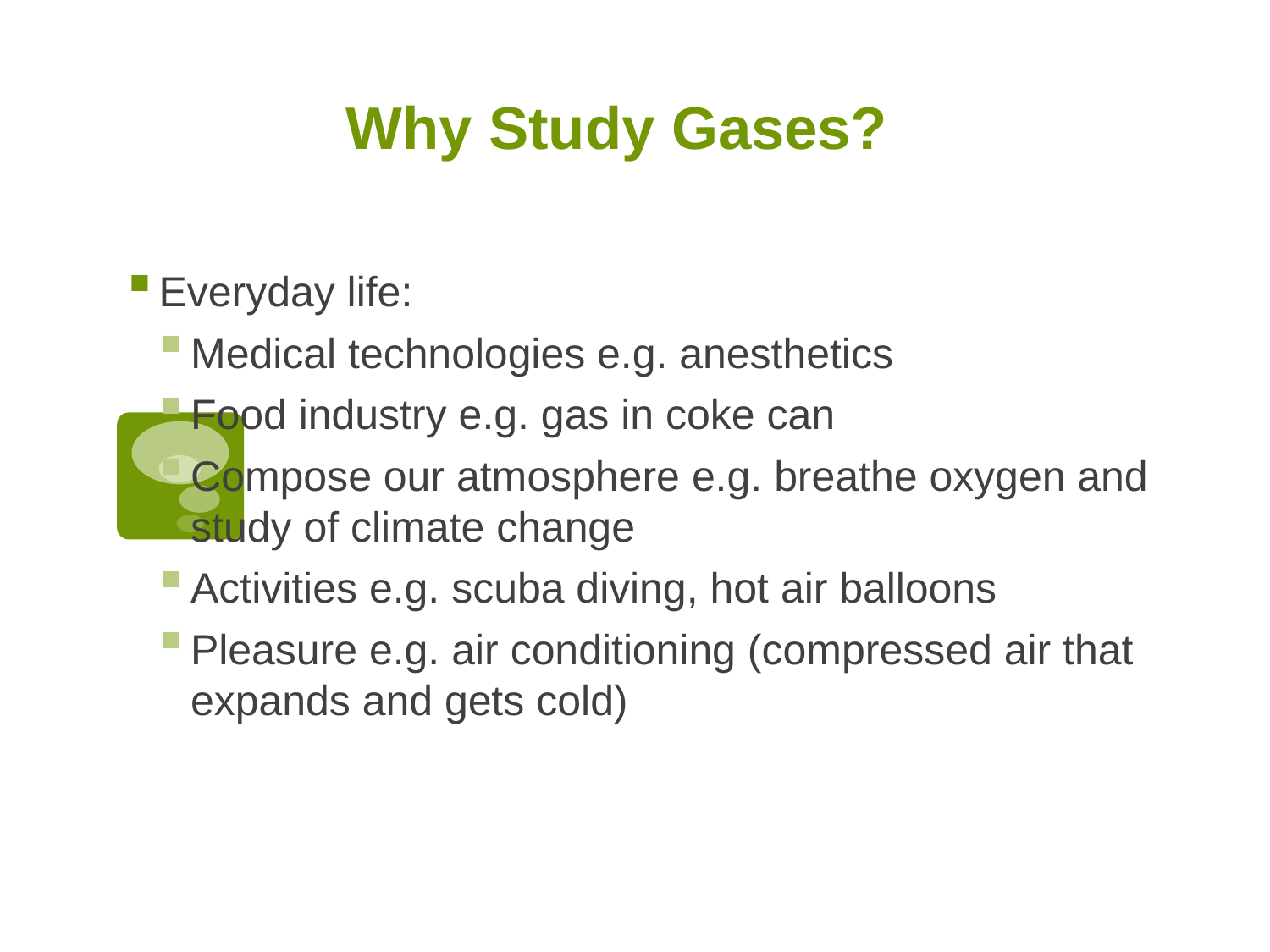

# Why Study Gases?

Everyday life:
Medical technologies e.g. anesthetics
Food industry e.g. gas in coke can
Compose our atmosphere e.g. breathe oxygen and study of climate change
Activities e.g. scuba diving, hot air balloons
Pleasure e.g. air conditioning (compressed air that expands and gets cold)